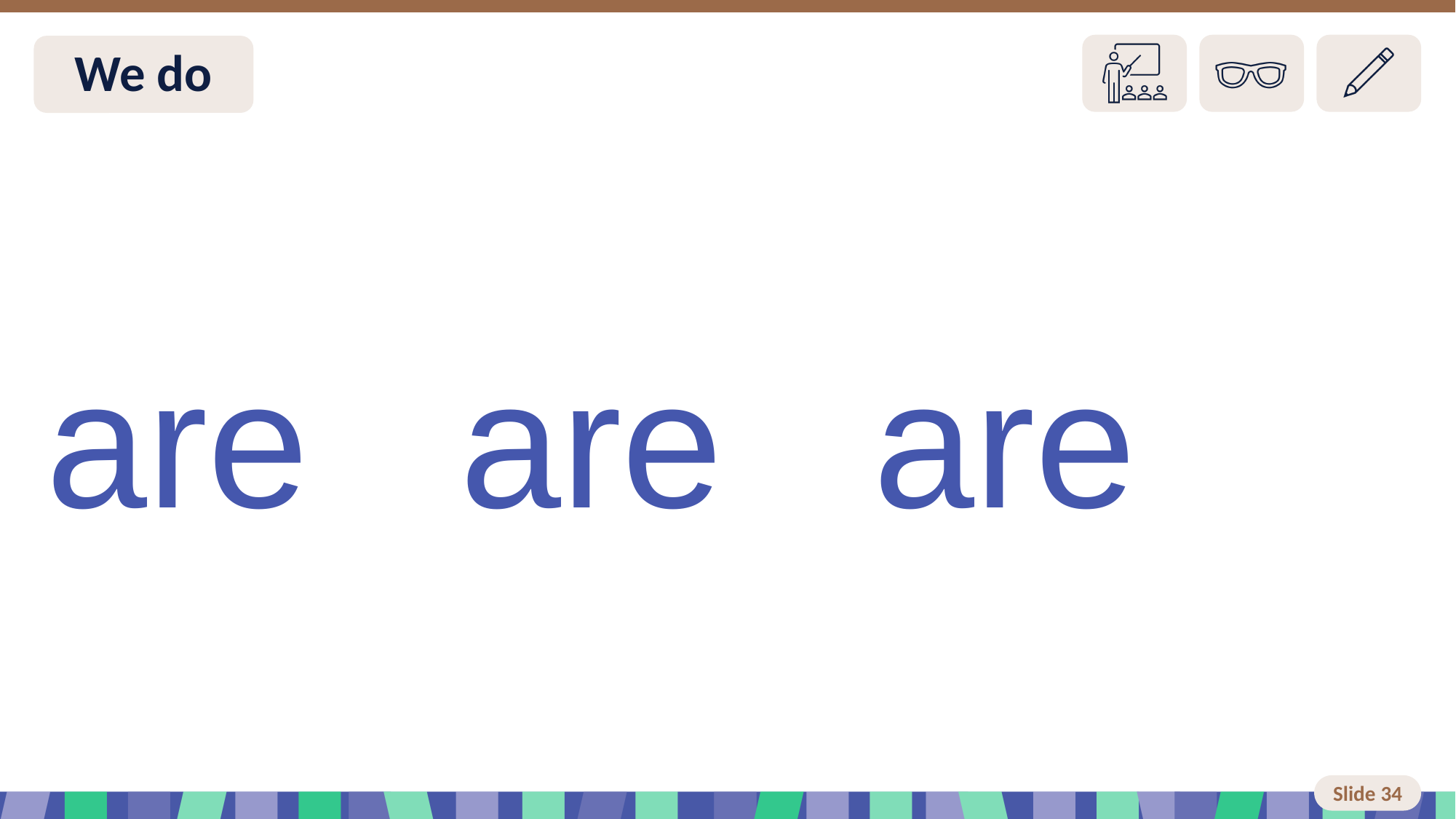

# Slide 34 We do
are   are   are